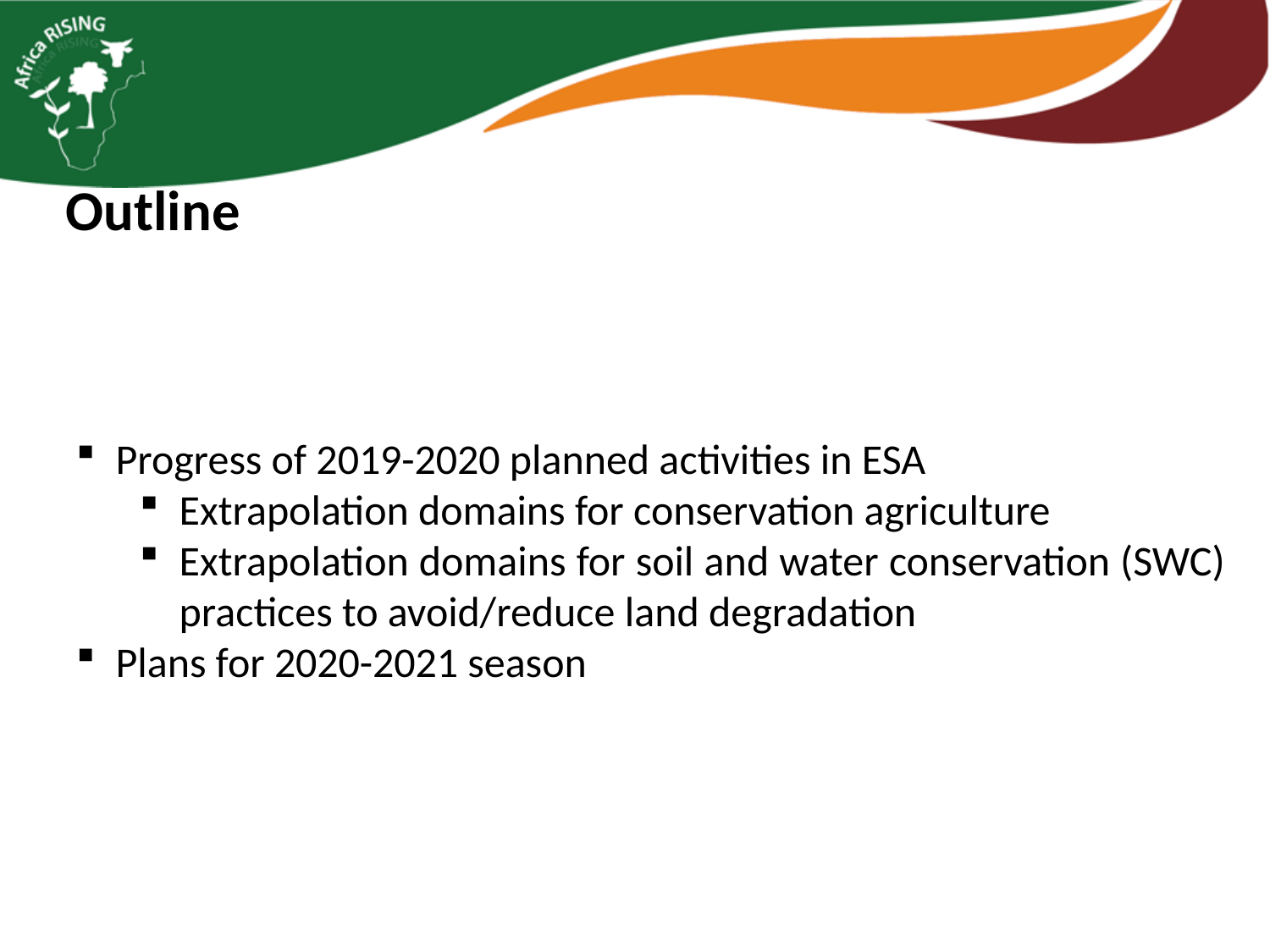

# Outline
Progress of 2019-2020 planned activities in ESA
Extrapolation domains for conservation agriculture
Extrapolation domains for soil and water conservation (SWC) practices to avoid/reduce land degradation
Plans for 2020-2021 season